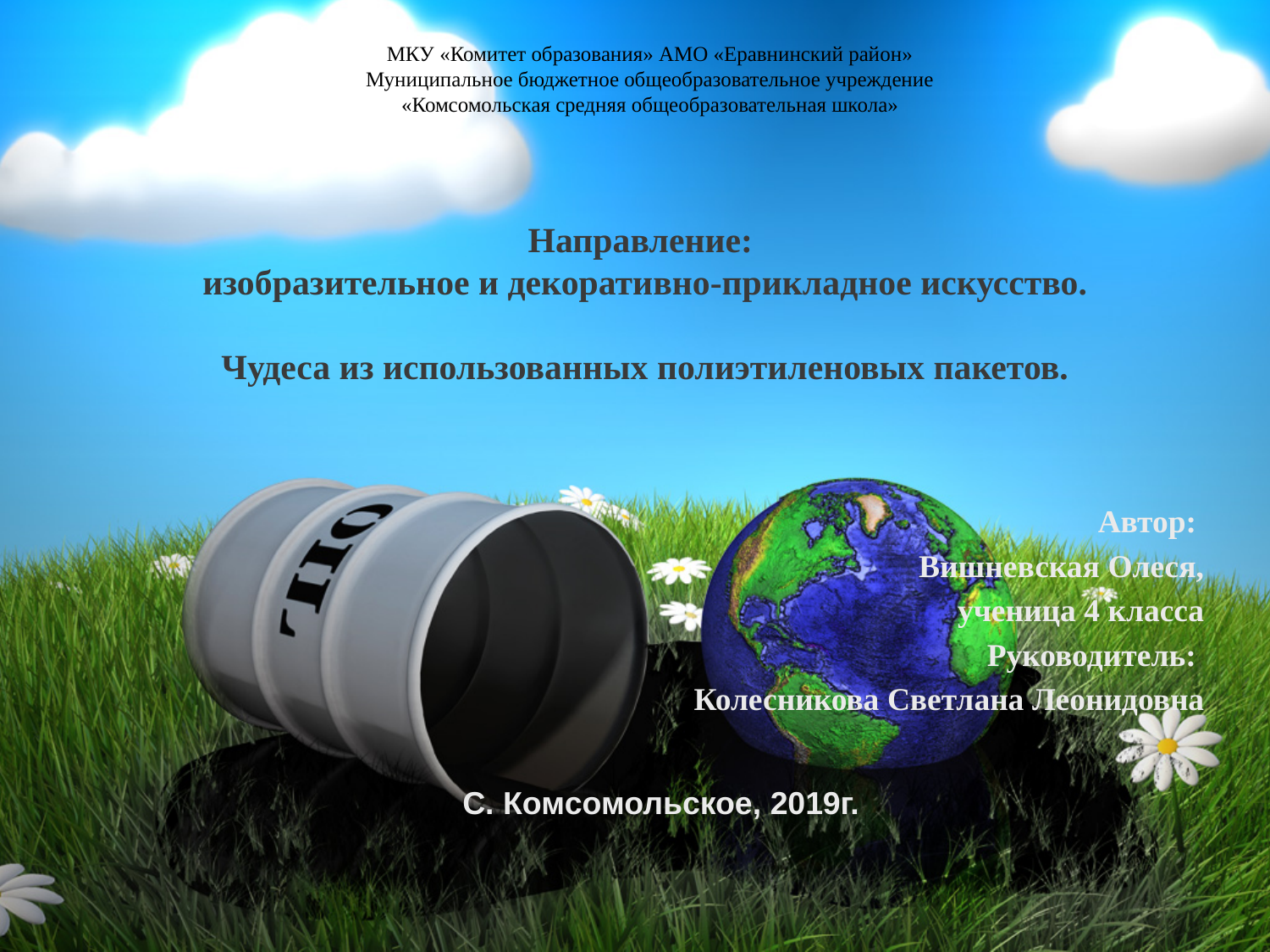

# МКУ «Комитет образования» АМО «Еравнинский район» Муниципальное бюджетное общеобразовательное учреждение «Комсомольская средняя общеобразовательная школа»
Направление:
изобразительное и декоративно-прикладное искусство.

Чудеса из использованных полиэтиленовых пакетов.

Автор:
Вишневская Олеся,
ученица 4 класса
Руководитель:
Колесникова Светлана Леонидовна

С. Комсомольское, 2019г.